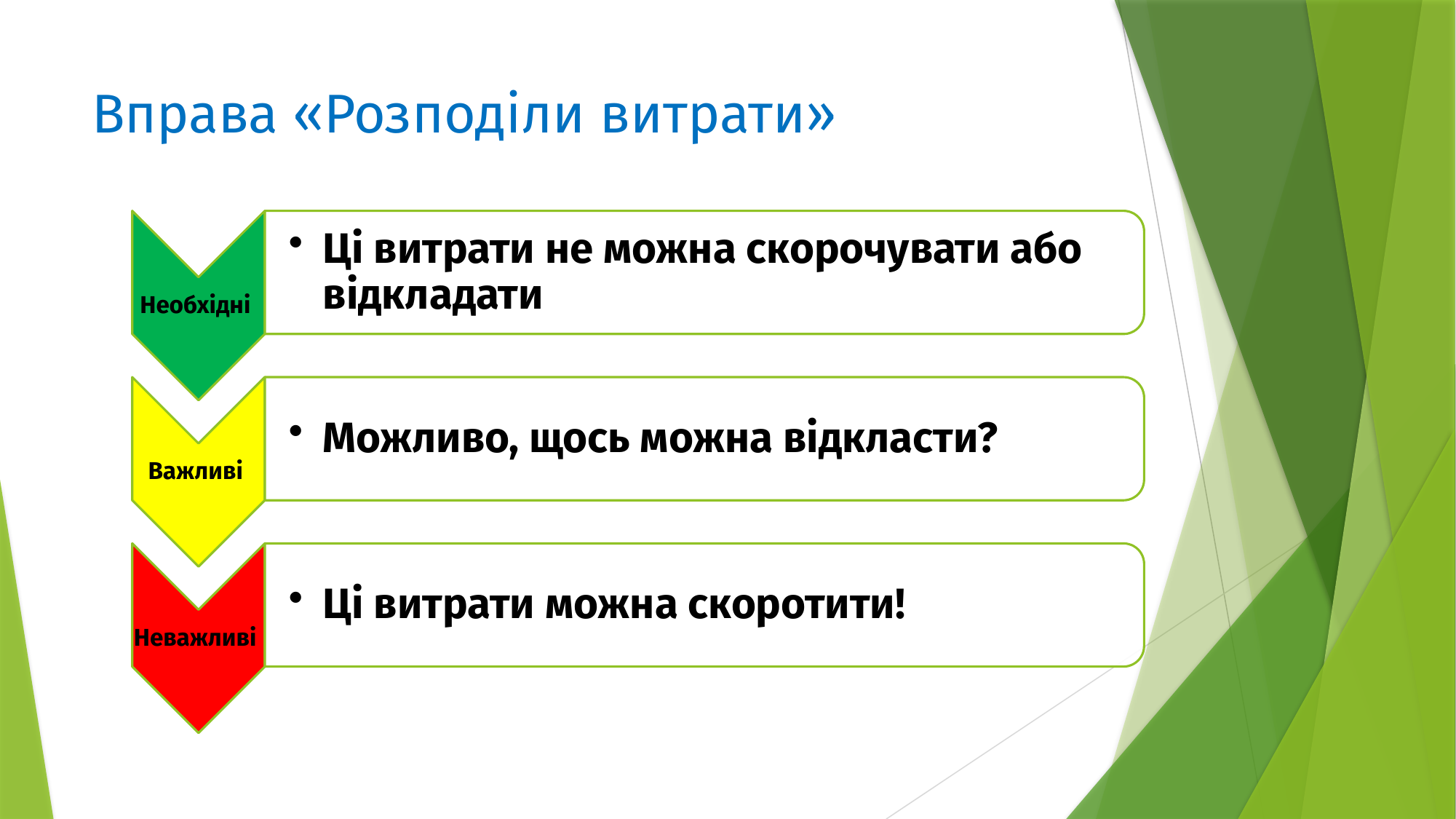

# Вправа «Розподіли витрати»

Необхідні
Ці витрати не можна скорочувати або відкладати
Важливі
Можливо, щось можна відкласти?
Неважливі
Ці витрати можна скоротити!